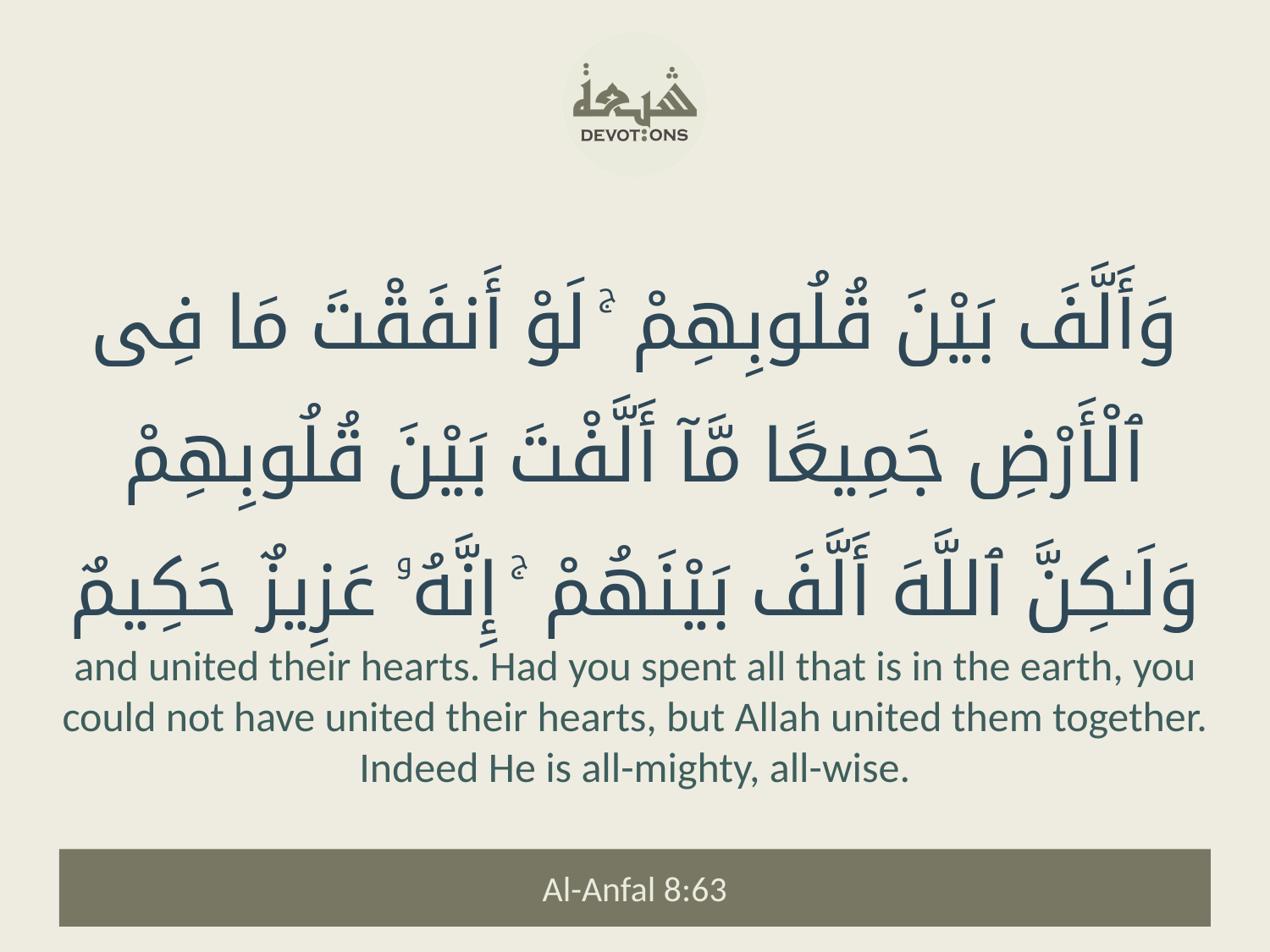

وَأَلَّفَ بَيْنَ قُلُوبِهِمْ ۚ لَوْ أَنفَقْتَ مَا فِى ٱلْأَرْضِ جَمِيعًا مَّآ أَلَّفْتَ بَيْنَ قُلُوبِهِمْ وَلَـٰكِنَّ ٱللَّهَ أَلَّفَ بَيْنَهُمْ ۚ إِنَّهُۥ عَزِيزٌ حَكِيمٌ
and united their hearts. Had you spent all that is in the earth, you could not have united their hearts, but Allah united them together. Indeed He is all-mighty, all-wise.
Al-Anfal 8:63